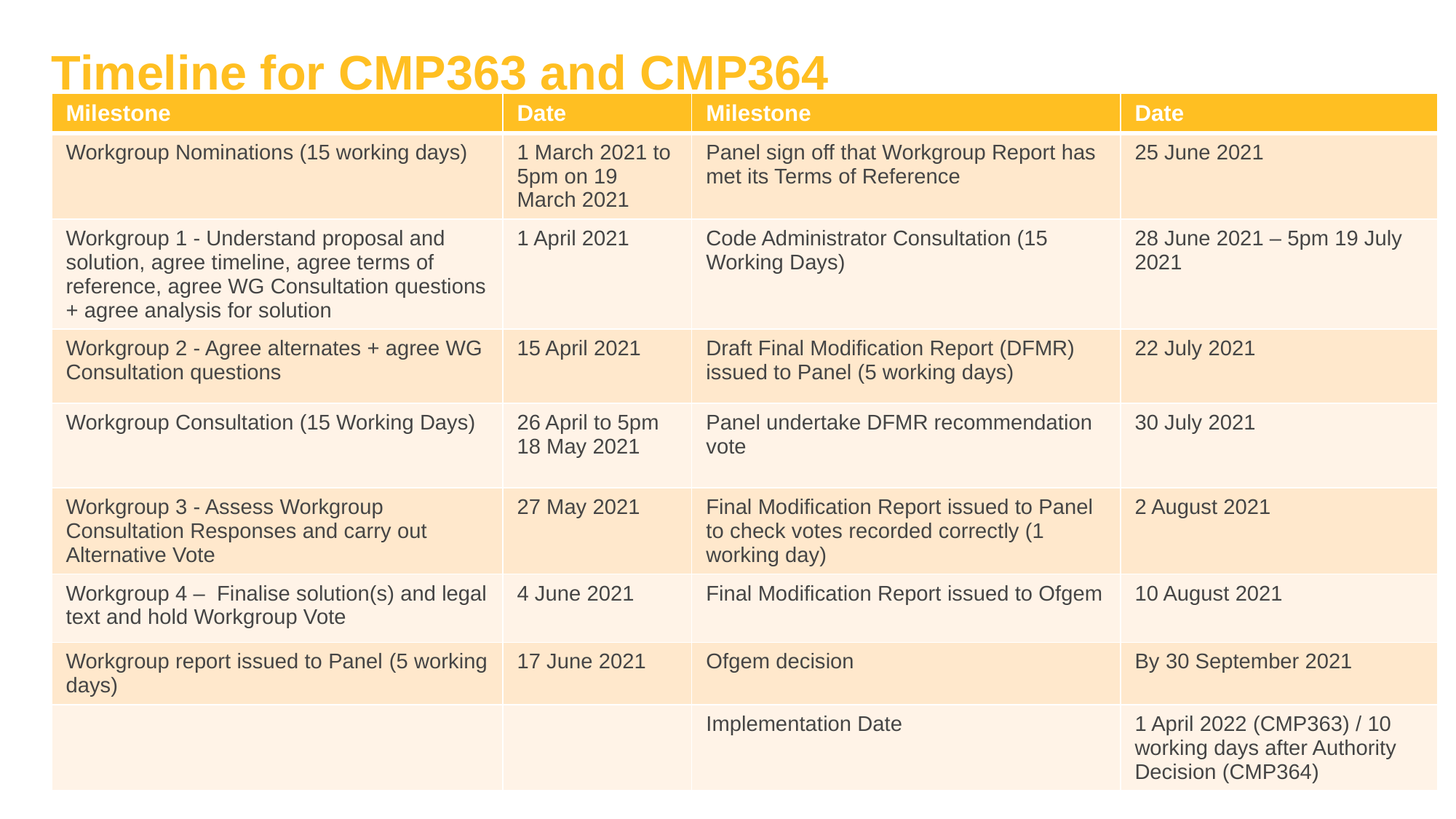

# Timeline for CMP363 and CMP364
| Milestone | Date | Milestone | Date |
| --- | --- | --- | --- |
| Workgroup Nominations (15 working days) | 1 March 2021 to 5pm on 19 March 2021 | Panel sign off that Workgroup Report has met its Terms of Reference | 25 June 2021 |
| Workgroup 1 - Understand proposal and solution, agree timeline, agree terms of reference, agree WG Consultation questions + agree analysis for solution | 1 April 2021 | Code Administrator Consultation (15 Working Days) | 28 June 2021 – 5pm 19 July 2021 |
| Workgroup 2 - Agree alternates + agree WG Consultation questions | 15 April 2021 | Draft Final Modification Report (DFMR) issued to Panel (5 working days) | 22 July 2021 |
| Workgroup Consultation (15 Working Days) | 26 April to 5pm 18 May 2021 | Panel undertake DFMR recommendation vote | 30 July 2021 |
| Workgroup 3 - Assess Workgroup Consultation Responses and carry out Alternative Vote | 27 May 2021 | Final Modification Report issued to Panel to check votes recorded correctly (1 working day) | 2 August 2021 |
| Workgroup 4 – Finalise solution(s) and legal text and hold Workgroup Vote | 4 June 2021 | Final Modification Report issued to Ofgem | 10 August 2021 |
| Workgroup report issued to Panel (5 working days) | 17 June 2021 | Ofgem decision | By 30 September 2021 |
|  |  | Implementation Date | 1 April 2022 (CMP363) / 10 working days after Authority Decision (CMP364) |